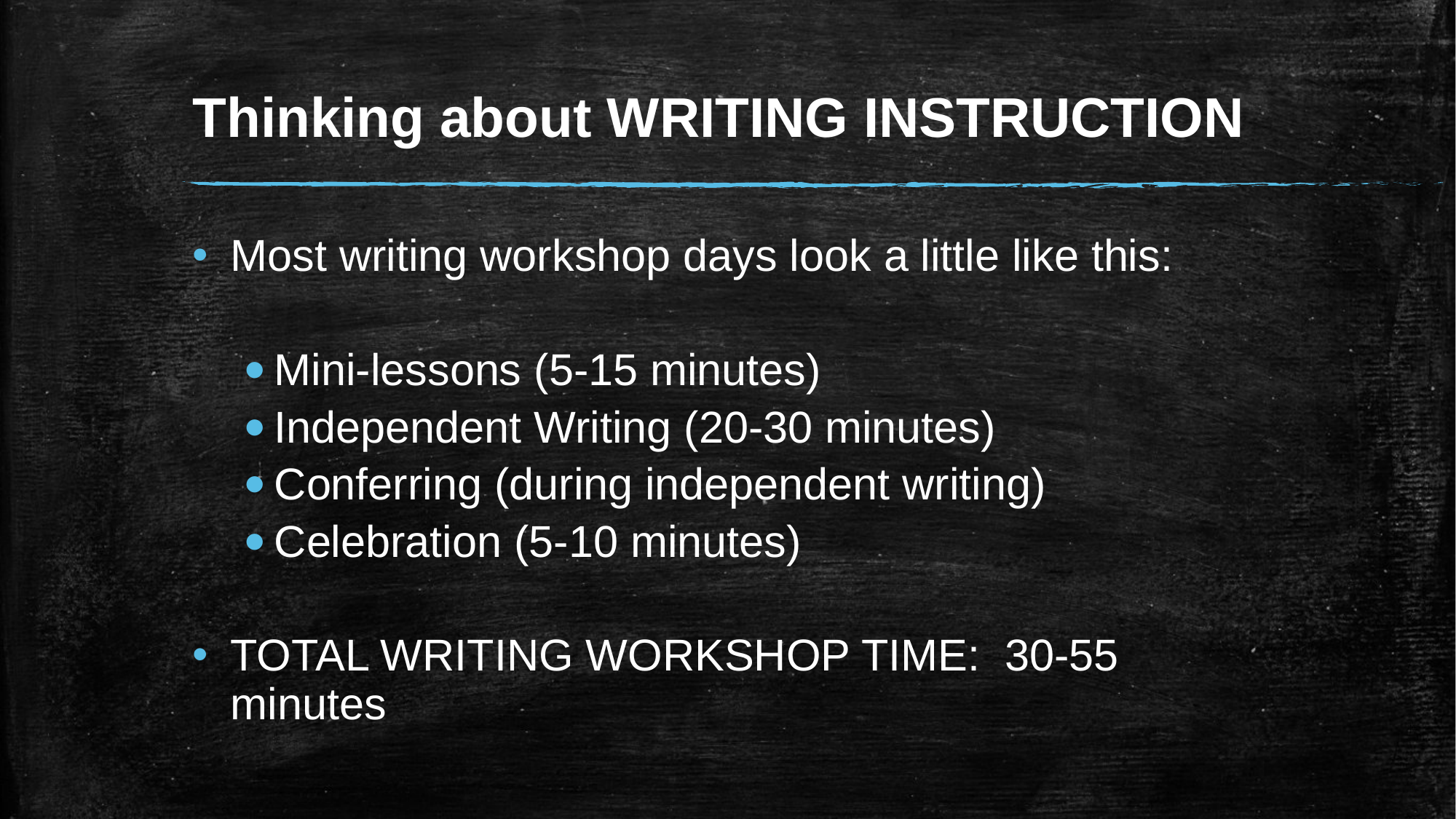

# Thinking about WRITING INSTRUCTION
Most writing workshop days look a little like this:

Mini-lessons (5-15 minutes)
Independent Writing (20-30 minutes)
Conferring (during independent writing)
Celebration (5-10 minutes)

TOTAL WRITING WORKSHOP TIME:  30-55 minutes